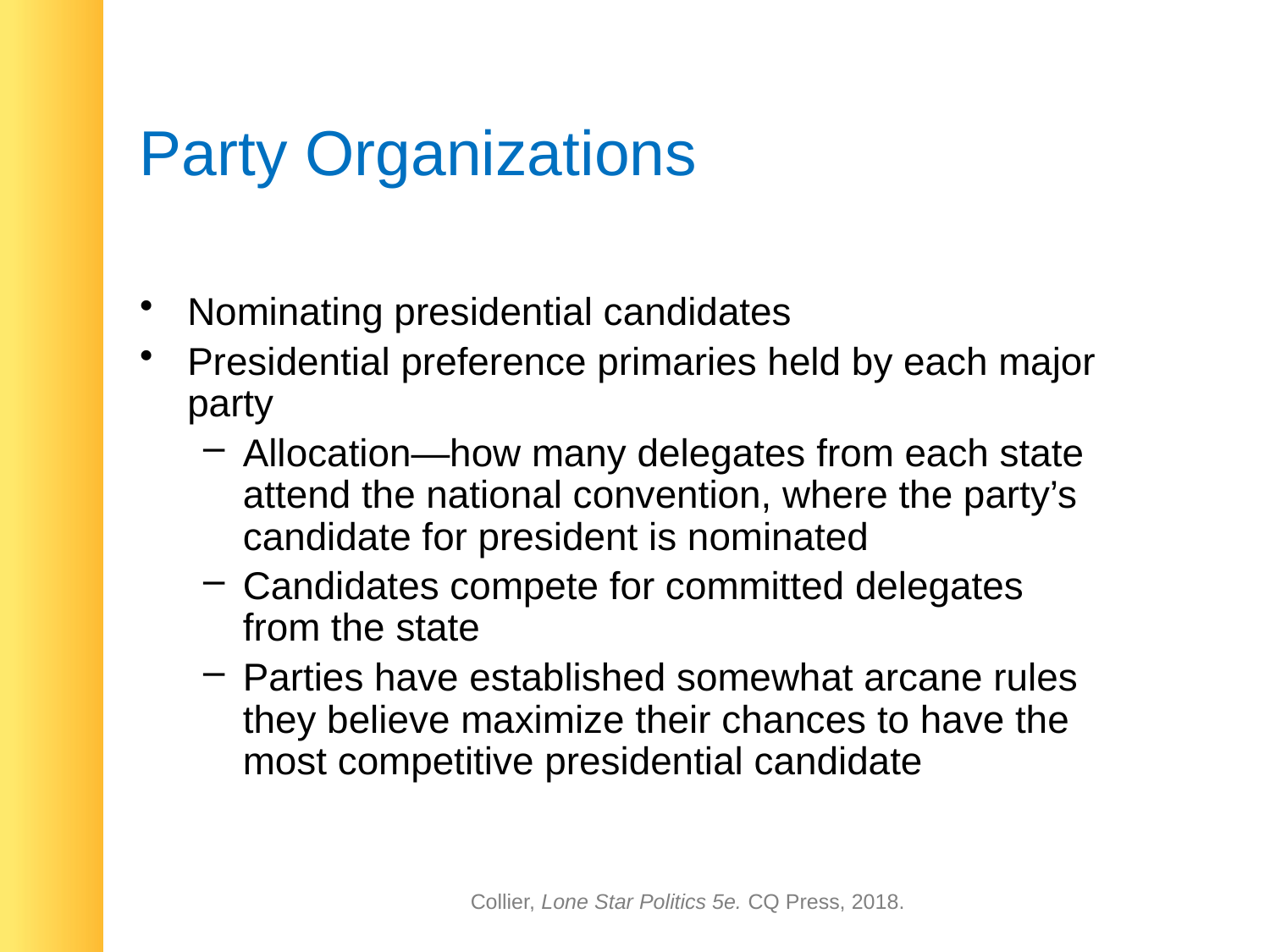

# Party Organizations
Nominating presidential candidates
Presidential preference primaries held by each major party
Allocation—how many delegates from each state attend the national convention, where the party’s candidate for president is nominated
Candidates compete for committed delegates from the state
Parties have established somewhat arcane rules they believe maximize their chances to have the most competitive presidential candidate
Collier, Lone Star Politics 5e. CQ Press, 2018.